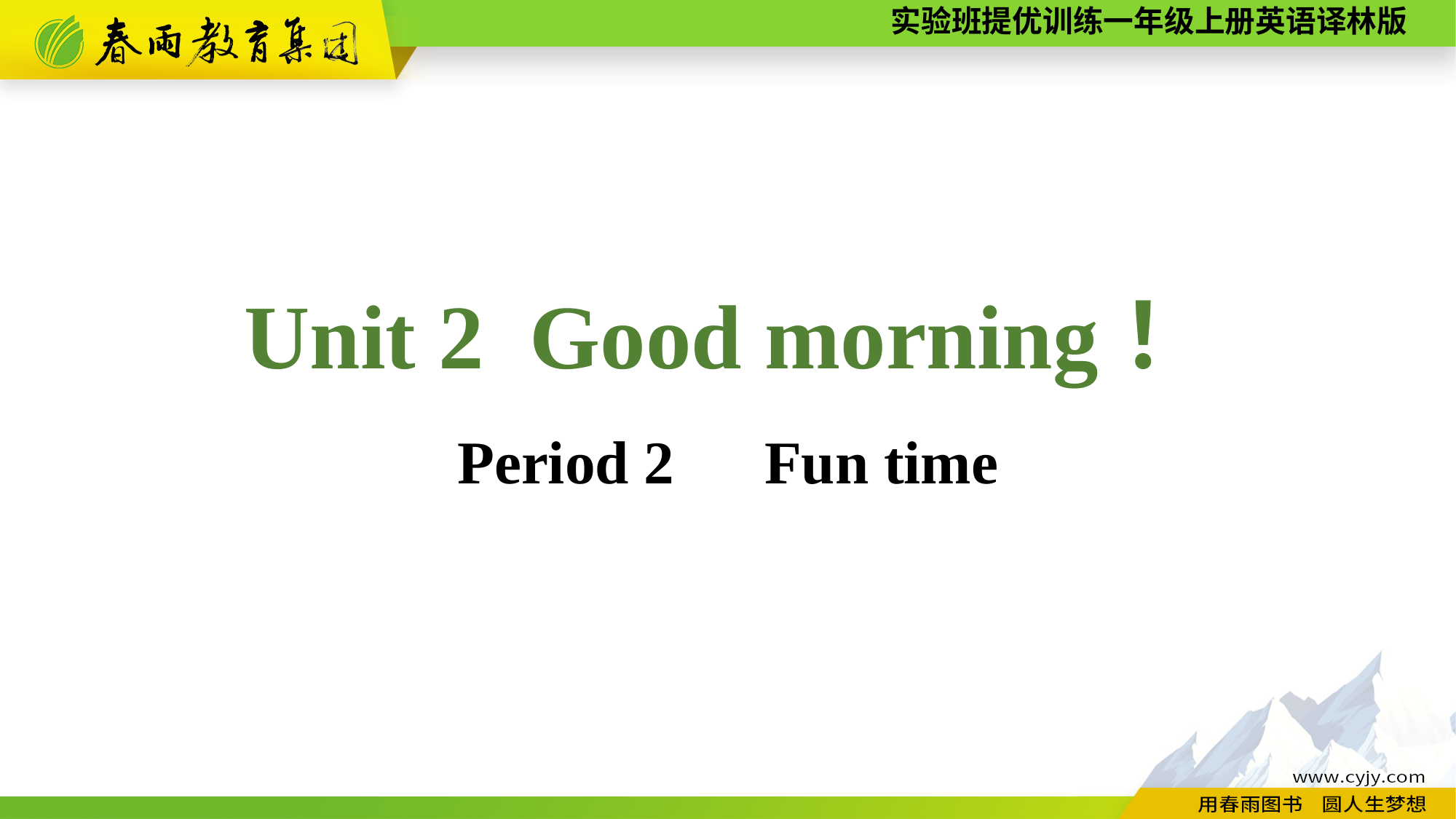

Unit 2  Good morning！
Period 2　Fun time